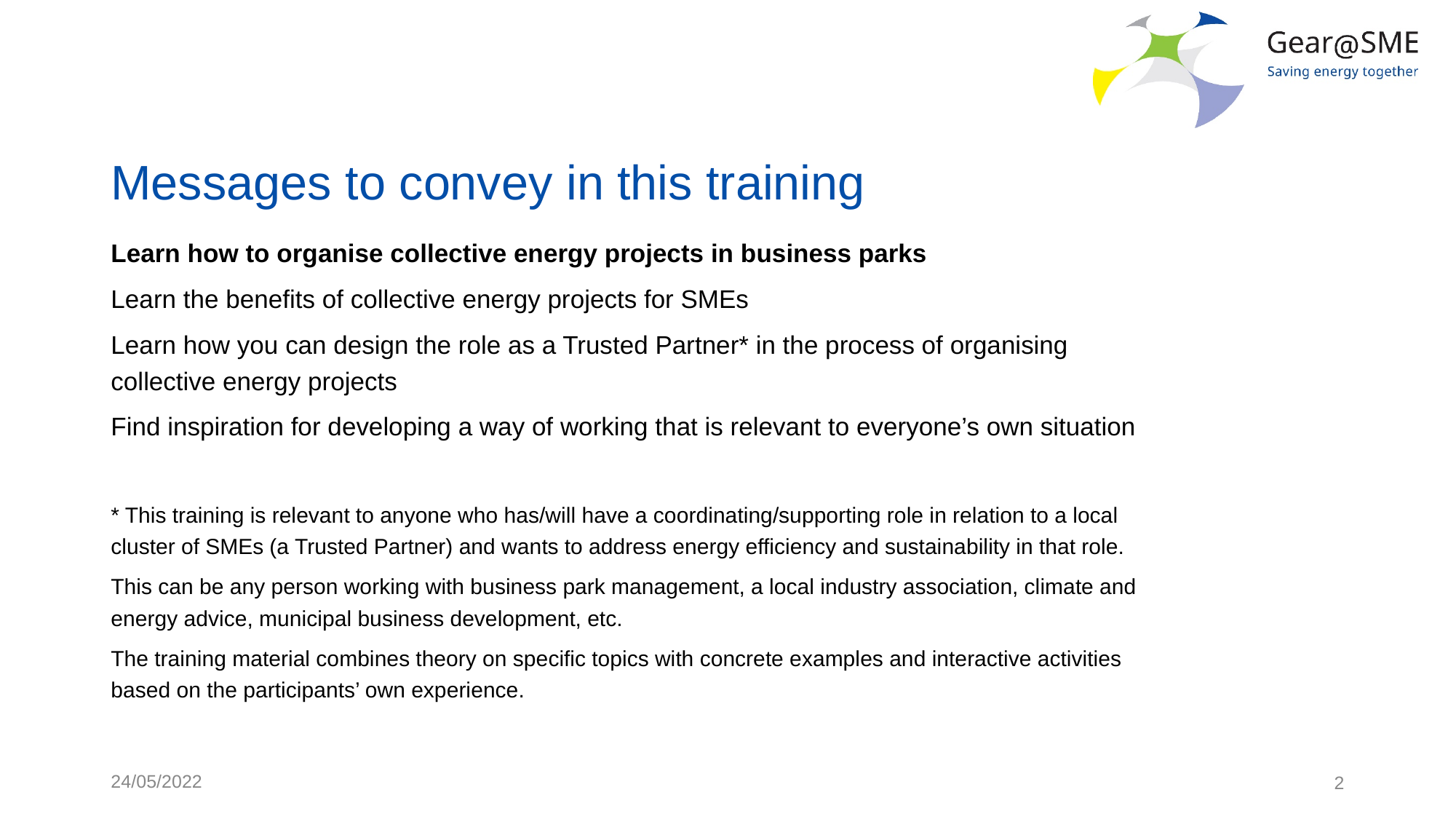

# Messages to convey in this training
Learn how to organise collective energy projects in business parks
Learn the benefits of collective energy projects for SMEs
Learn how you can design the role as a Trusted Partner* in the process of organising collective energy projects
Find inspiration for developing a way of working that is relevant to everyone’s own situation

* This training is relevant to anyone who has/will have a coordinating/supporting role in relation to a local cluster of SMEs (a Trusted Partner) and wants to address energy efficiency and sustainability in that role.
This can be any person working with business park management, a local industry association, climate and energy advice, municipal business development, etc.
The training material combines theory on specific topics with concrete examples and interactive activities based on the participants’ own experience.

24/05/2022
2